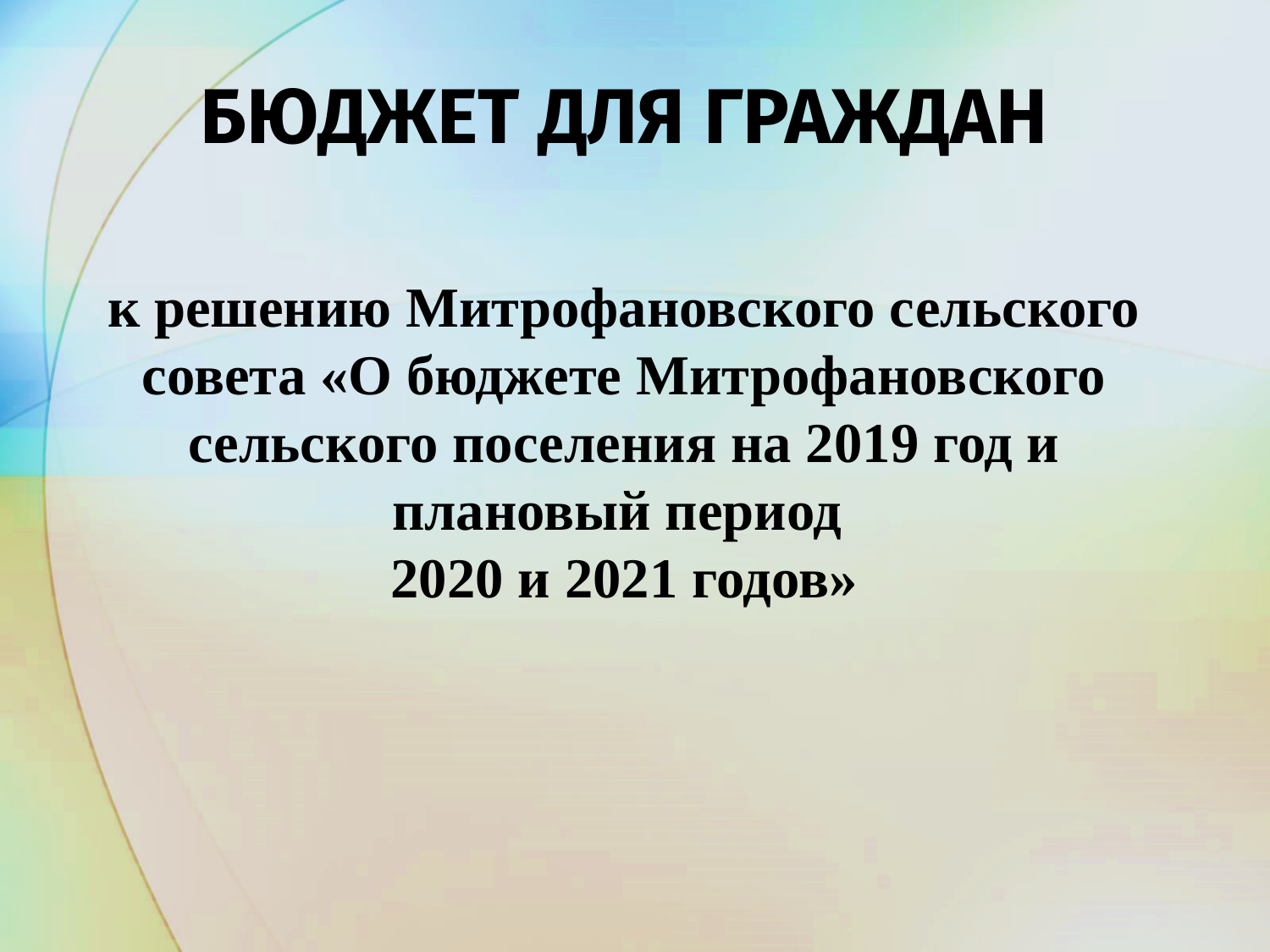

# БЮДЖЕТ ДЛЯ ГРАЖДАН
к решению Митрофановского сельского
совета «О бюджете Митрофановского сельского поселения на 2019 год и плановый период
2020 и 2021 годов»